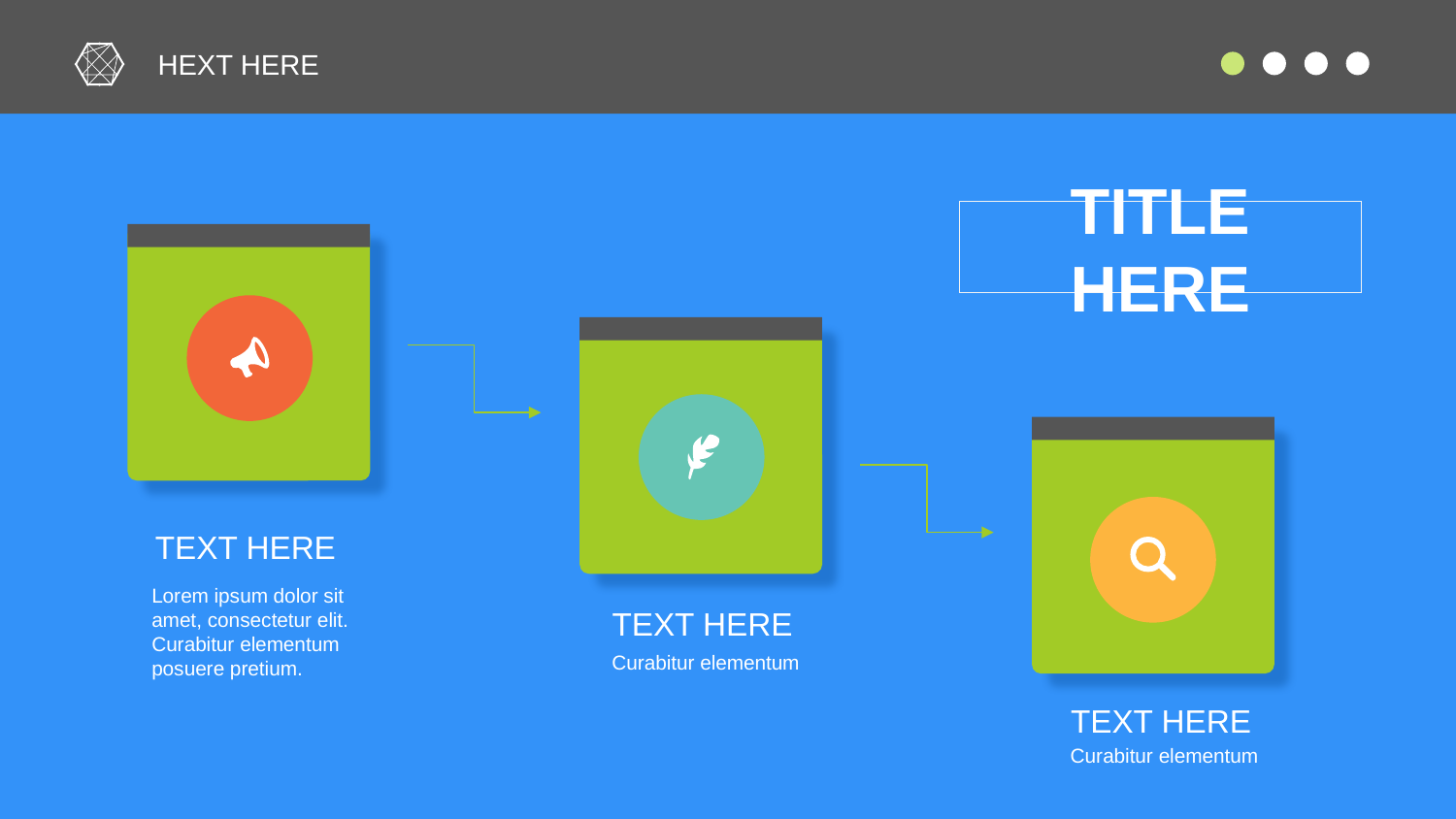

HEXT HERE

TITLE HERE

TEXT HERE
Lorem ipsum dolor sit amet, consectetur elit. Curabitur elementum posuere pretium.
TEXT HERE
Curabitur elementum
TEXT HERE
Curabitur elementum